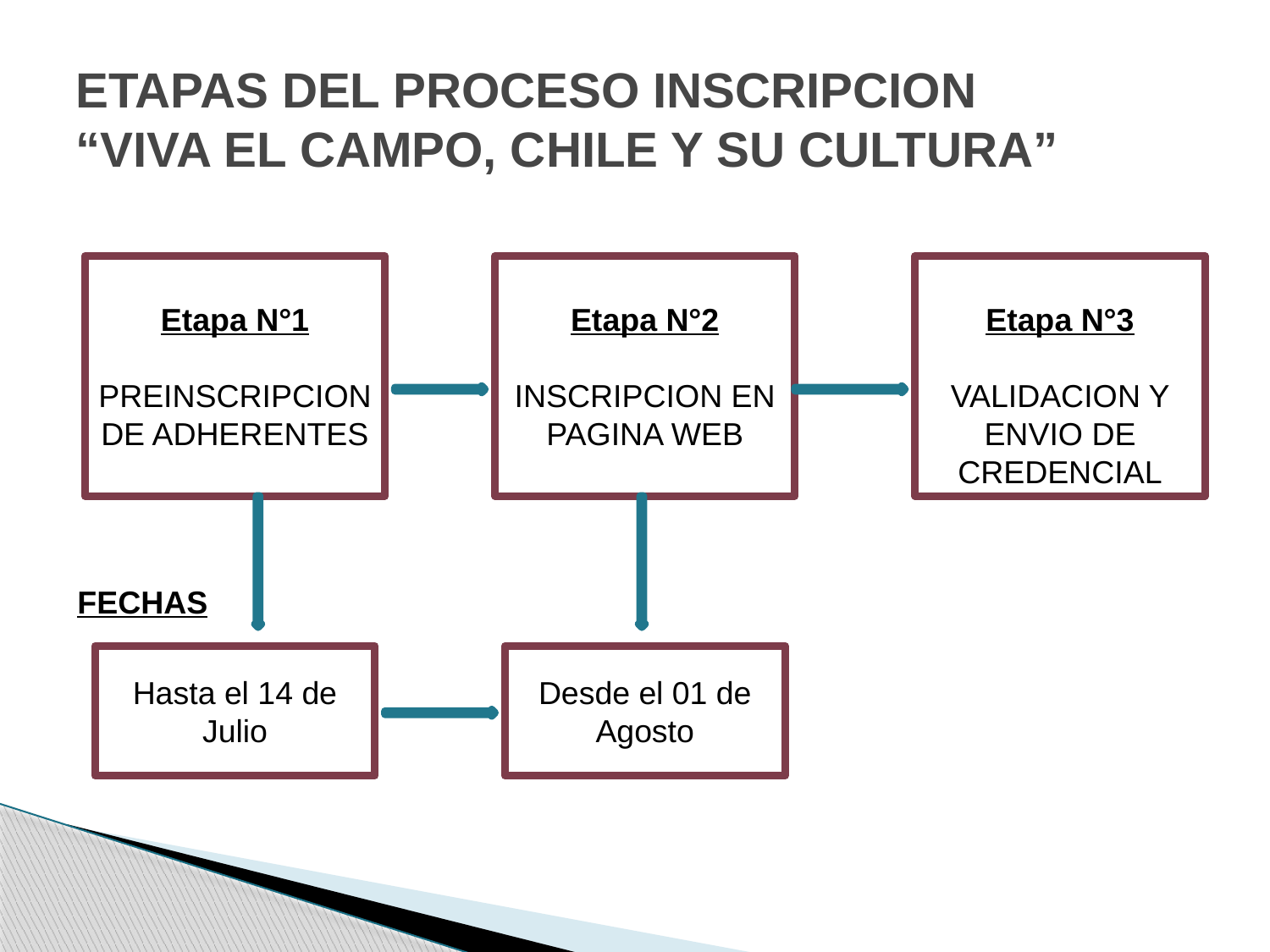

# ETAPAS DEL PROCESO INSCRIPCION “VIVA EL CAMPO, CHILE Y SU CULTURA”
Etapa N°1

PREINSCRIPCION DE ADHERENTES
Etapa N°2

INSCRIPCION EN PAGINA WEB

Etapa N°3

VALIDACION Y ENVIO DE CREDENCIAL

FECHAS
Hasta el 14 de Julio
Desde el 01 de Agosto